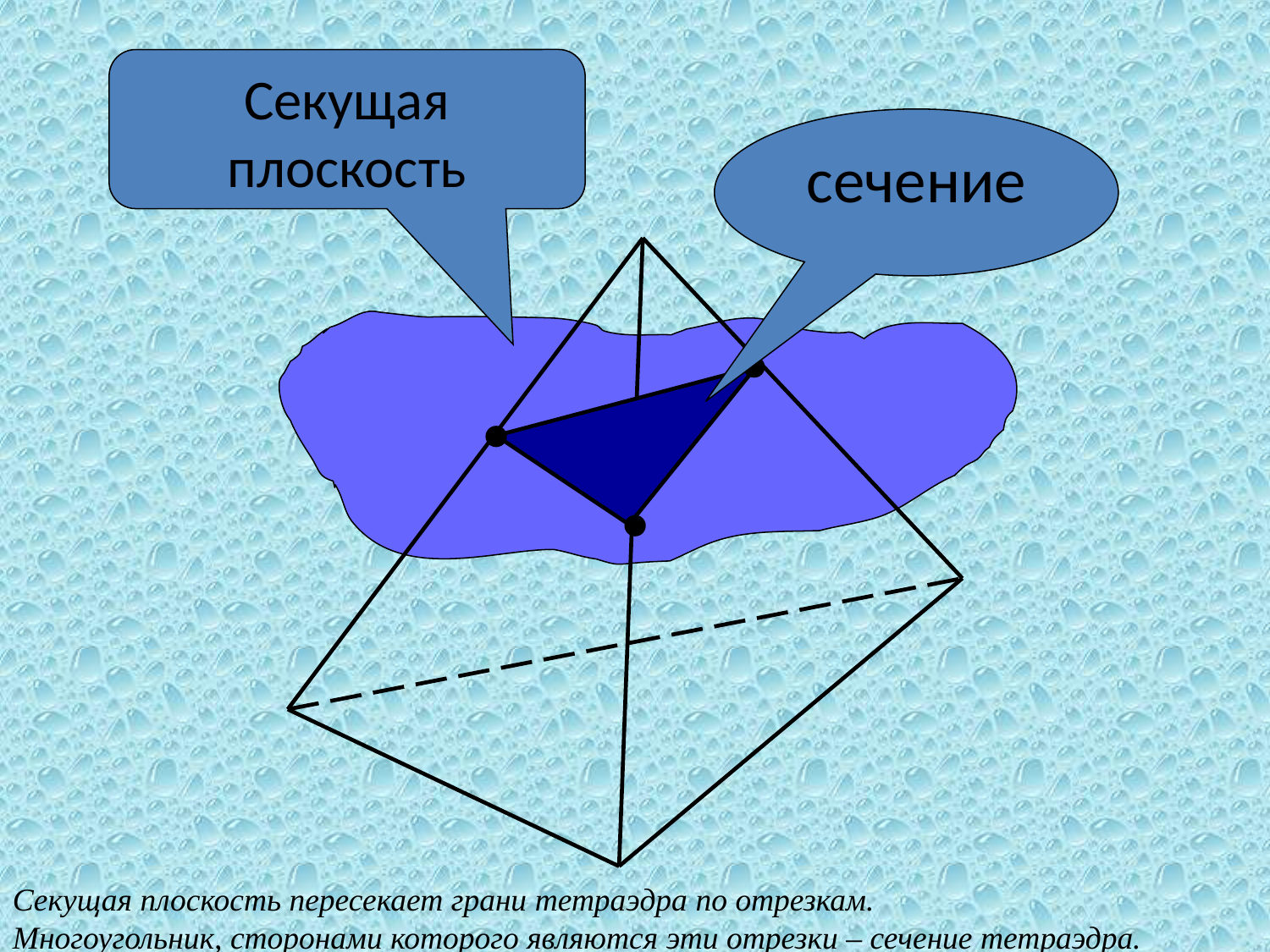

Секущая плоскость
сечение

Секущая плоскость пересекает грани тетраэдра по отрезкам.
Многоугольник, сторонами которого являются эти отрезки – сечение тетраэдра.